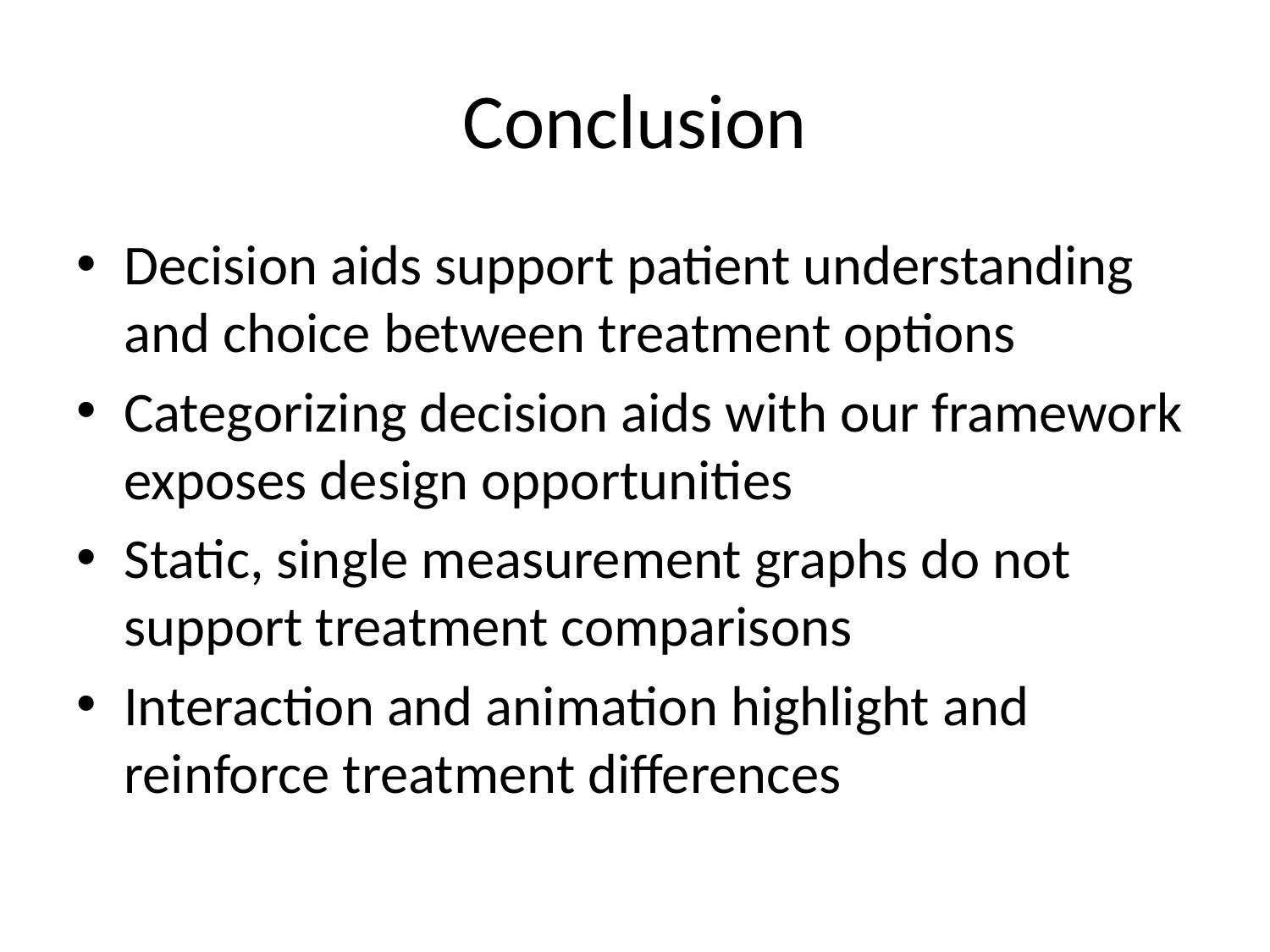

# Conclusion
Decision aids support patient understanding and choice between treatment options
Categorizing decision aids with our framework exposes design opportunities
Static, single measurement graphs do not support treatment comparisons
Interaction and animation highlight and reinforce treatment differences